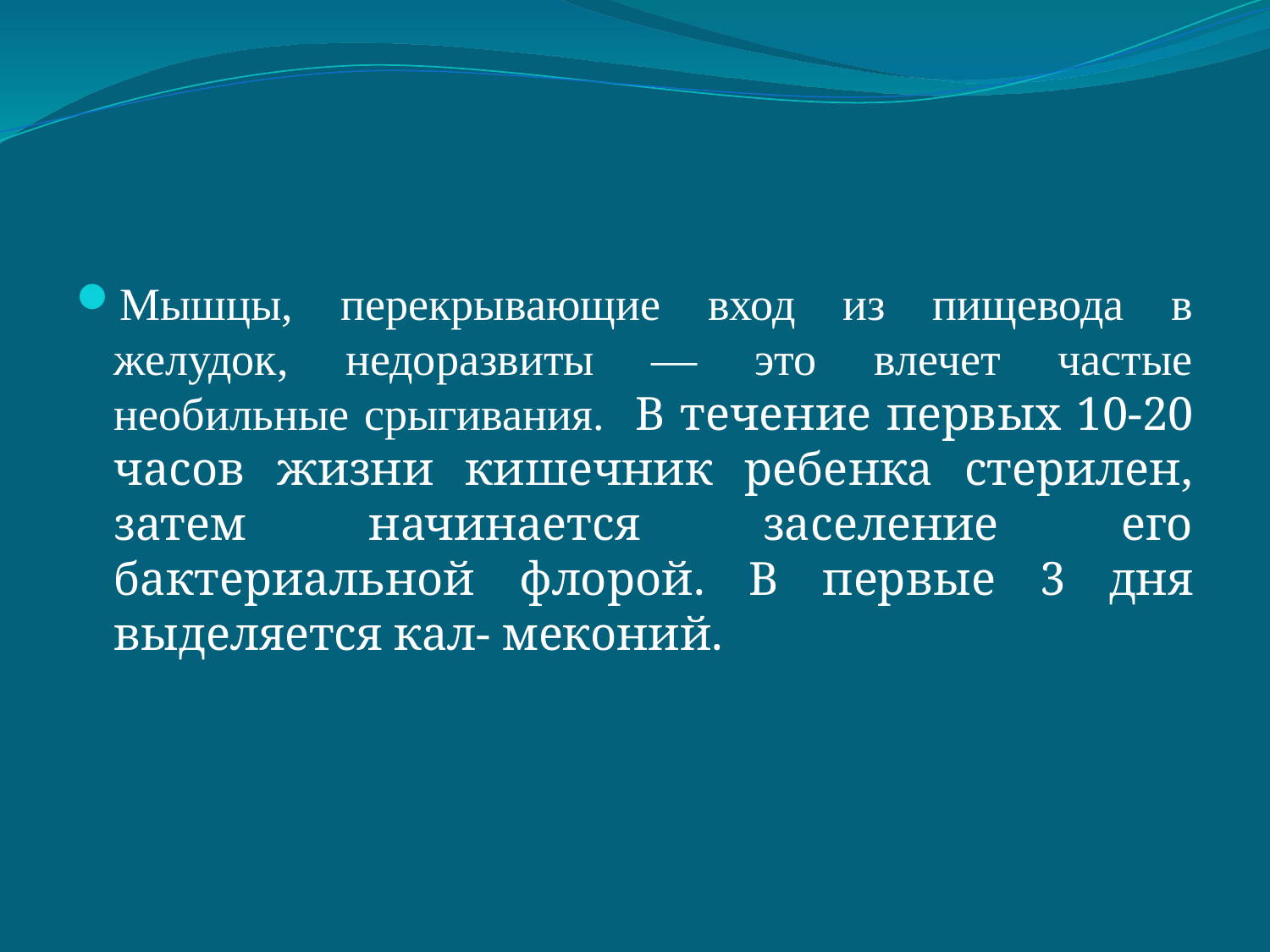

#
Мышцы, перекрывающие вход из пищевода в желудок, недоразвиты — это влечет частые необильные срыгивания.  В течение первых 10-20 часов жизни кишечник ребенка стерилен, затем начинается заселение его бактериальной флорой. В первые 3 дня выделяется кал- меконий.